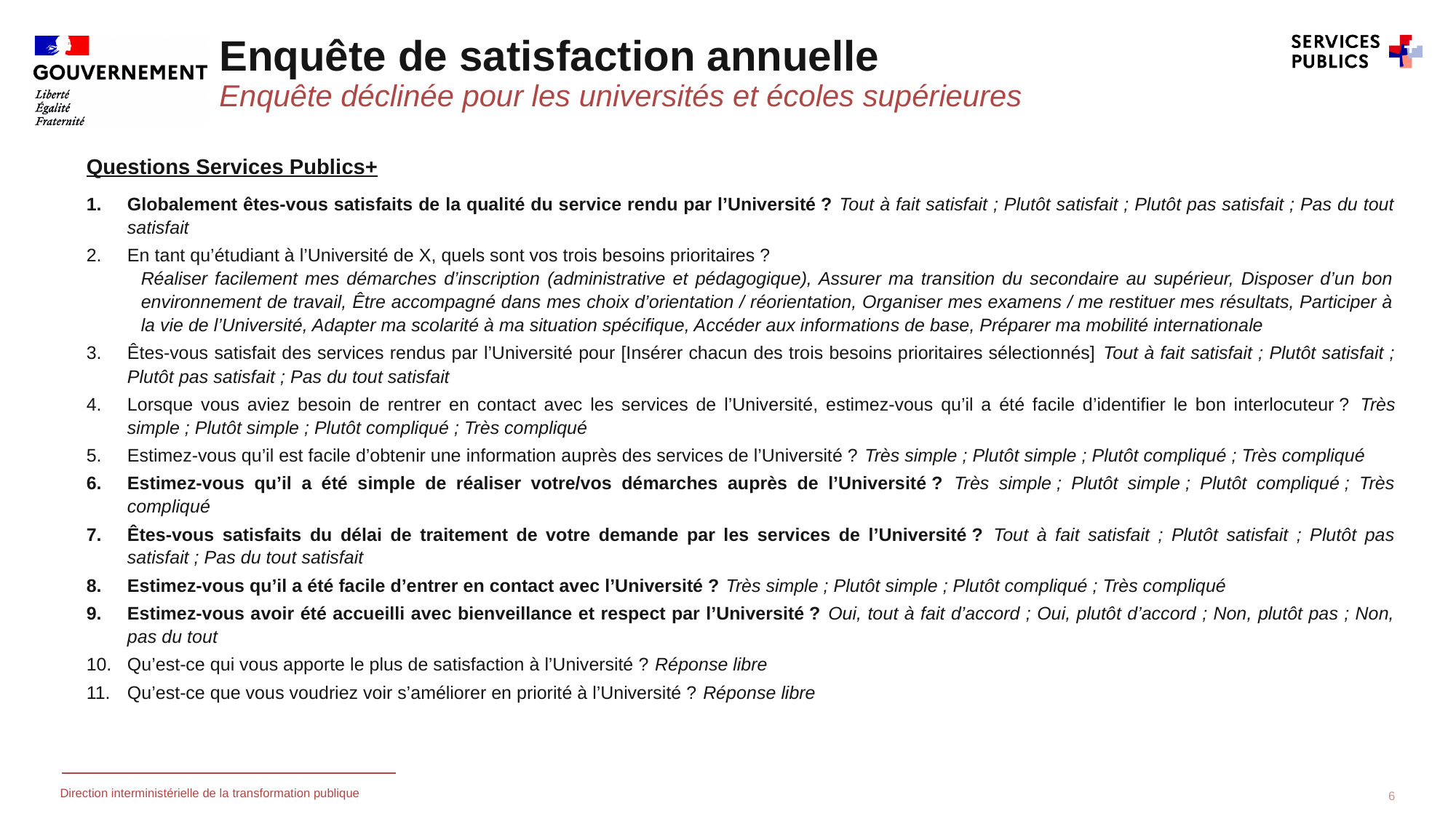

Enquête de satisfaction annuelle
Enquête déclinée pour les universités et écoles supérieures

Questions Services Publics+
Globalement êtes-vous satisfaits de la qualité du service rendu par l’Université ? Tout à fait satisfait ; Plutôt satisfait ; Plutôt pas satisfait ; Pas du tout satisfait
En tant qu’étudiant à l’Université de X, quels sont vos trois besoins prioritaires ?
Réaliser facilement mes démarches d’inscription (administrative et pédagogique), Assurer ma transition du secondaire au supérieur, Disposer d’un bon environnement de travail, Être accompagné dans mes choix d’orientation / réorientation, Organiser mes examens / me restituer mes résultats, Participer à la vie de l’Université, Adapter ma scolarité à ma situation spécifique, Accéder aux informations de base, Préparer ma mobilité internationale
Êtes-vous satisfait des services rendus par l’Université pour [Insérer chacun des trois besoins prioritaires sélectionnés] Tout à fait satisfait ; Plutôt satisfait ; Plutôt pas satisfait ; Pas du tout satisfait
Lorsque vous aviez besoin de rentrer en contact avec les services de l’Université, estimez-vous qu’il a été facile d’identifier le bon interlocuteur ? Très simple ; Plutôt simple ; Plutôt compliqué ; Très compliqué
Estimez-vous qu’il est facile d’obtenir une information auprès des services de l’Université ? Très simple ; Plutôt simple ; Plutôt compliqué ; Très compliqué
Estimez-vous qu’il a été simple de réaliser votre/vos démarches auprès de l’Université ? Très simple ; Plutôt simple ; Plutôt compliqué ; Très compliqué
Êtes-vous satisfaits du délai de traitement de votre demande par les services de l’Université ? Tout à fait satisfait ; Plutôt satisfait ; Plutôt pas satisfait ; Pas du tout satisfait
Estimez-vous qu’il a été facile d’entrer en contact avec l’Université ? Très simple ; Plutôt simple ; Plutôt compliqué ; Très compliqué
Estimez-vous avoir été accueilli avec bienveillance et respect par l’Université ? Oui, tout à fait d’accord ; Oui, plutôt d’accord ; Non, plutôt pas ; Non, pas du tout
Qu’est-ce qui vous apporte le plus de satisfaction à l’Université ? Réponse libre
Qu’est-ce que vous voudriez voir s’améliorer en priorité à l’Université ? Réponse libre
6